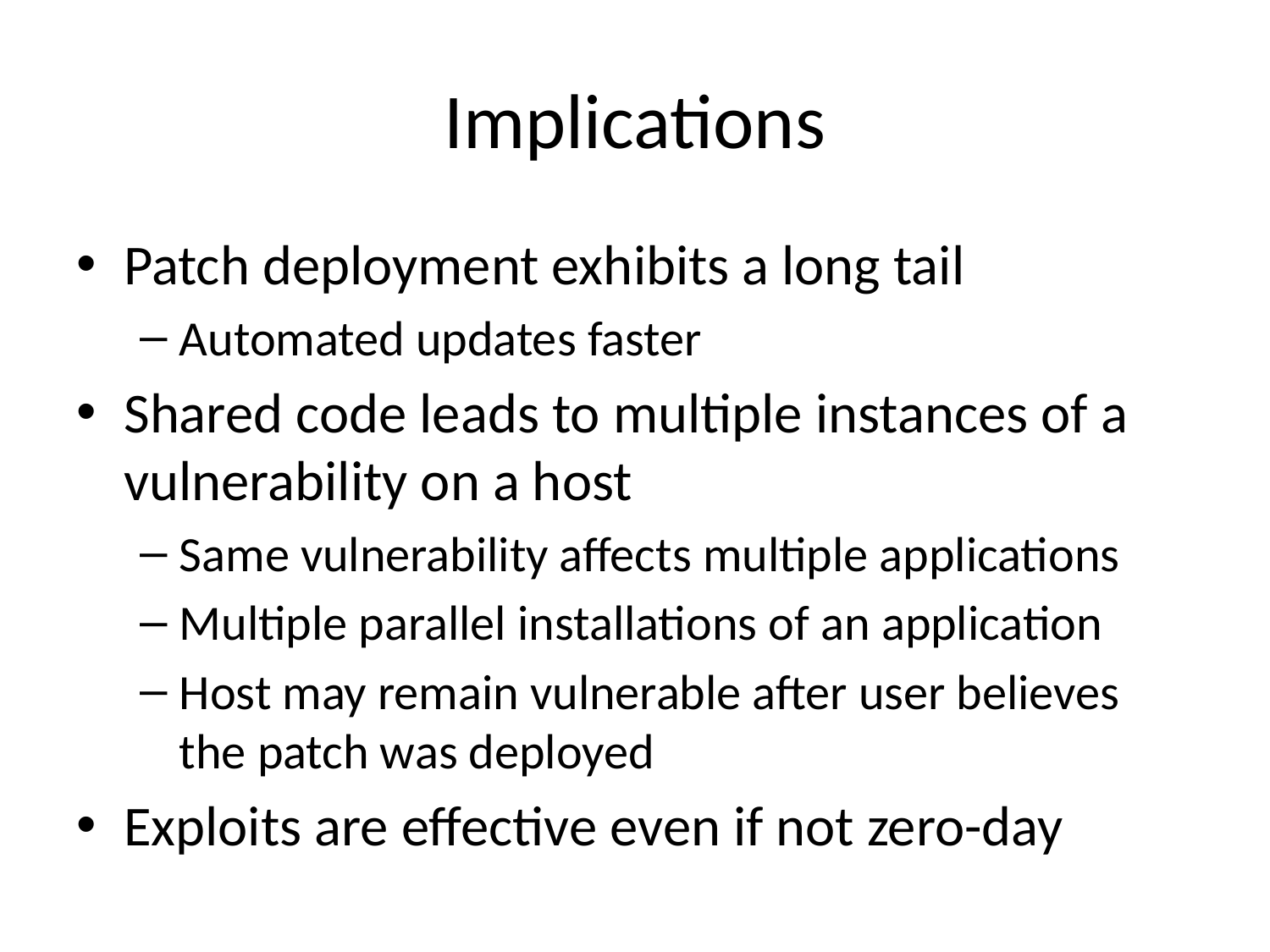

# Implications
Patch deployment exhibits a long tail
Automated updates faster
Shared code leads to multiple instances of a vulnerability on a host
Same vulnerability affects multiple applications
Multiple parallel installations of an application
Host may remain vulnerable after user believes the patch was deployed
Exploits are effective even if not zero-day